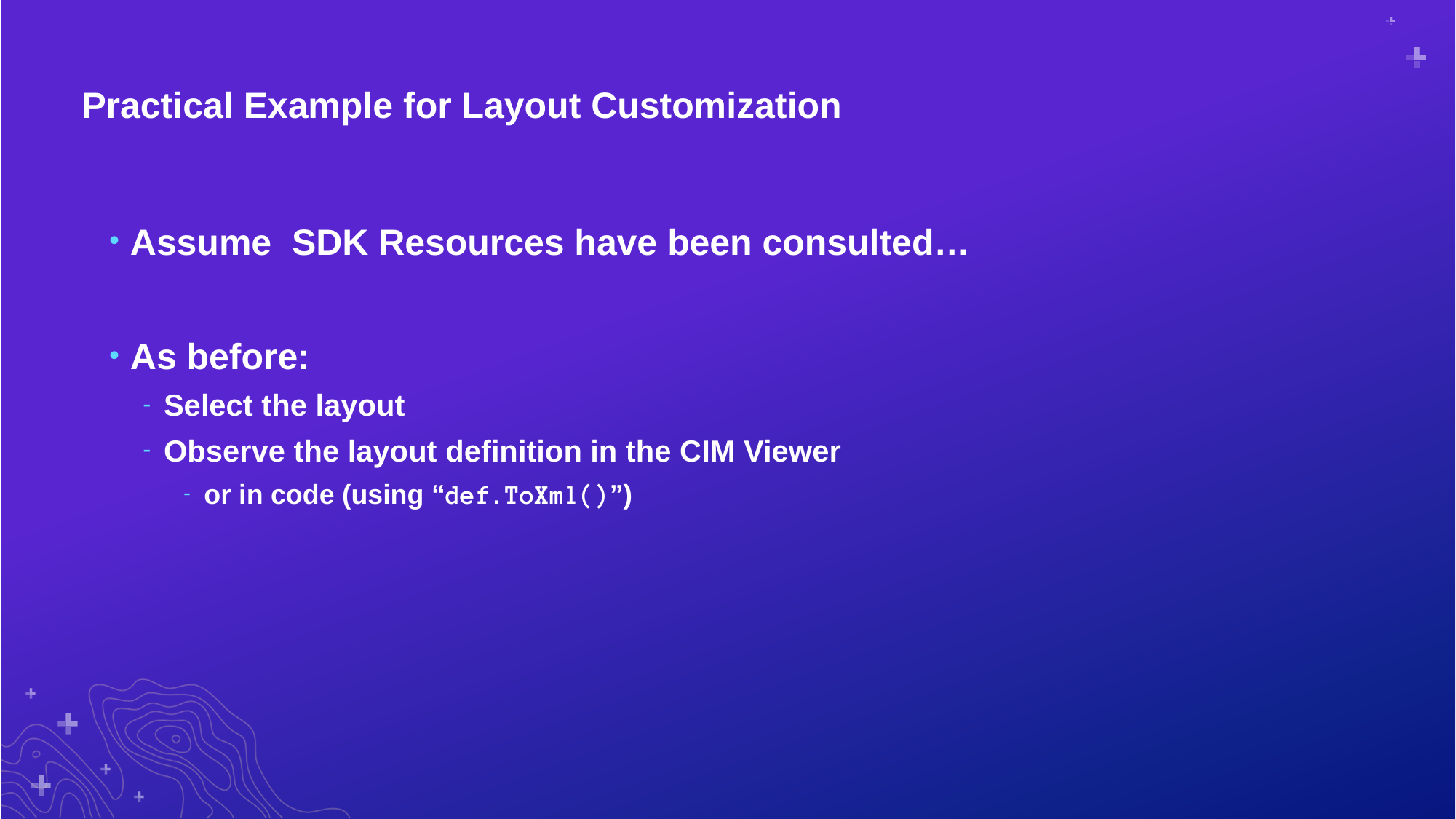

# Practical Example for Layout Customization
Assume  SDK Resources have been consulted…

As before:
Select the layout
Observe the layout definition in the CIM Viewer
or in code (using “def.ToXml()”)